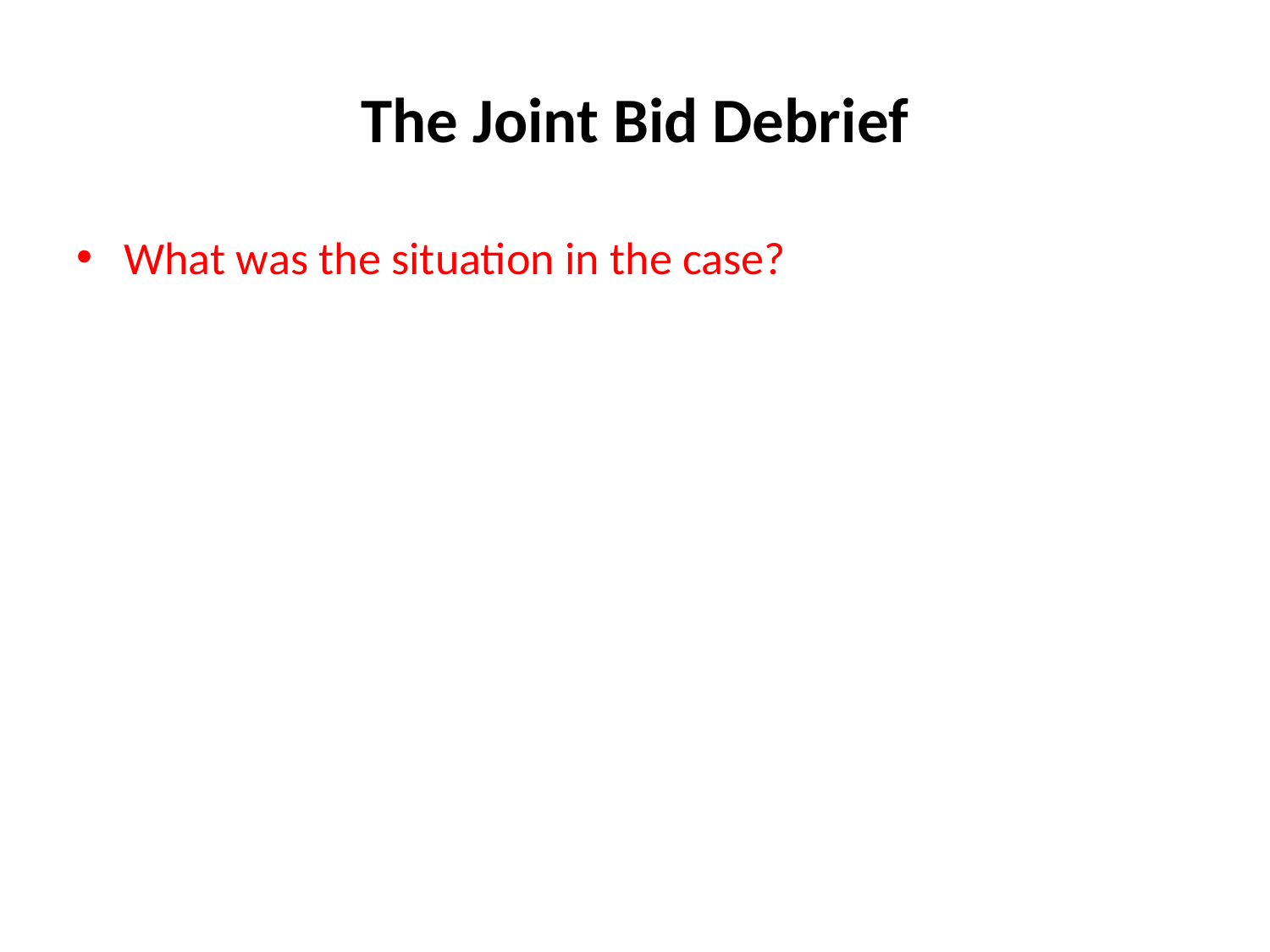

# The Joint Bid Debrief
What was the situation in the case?